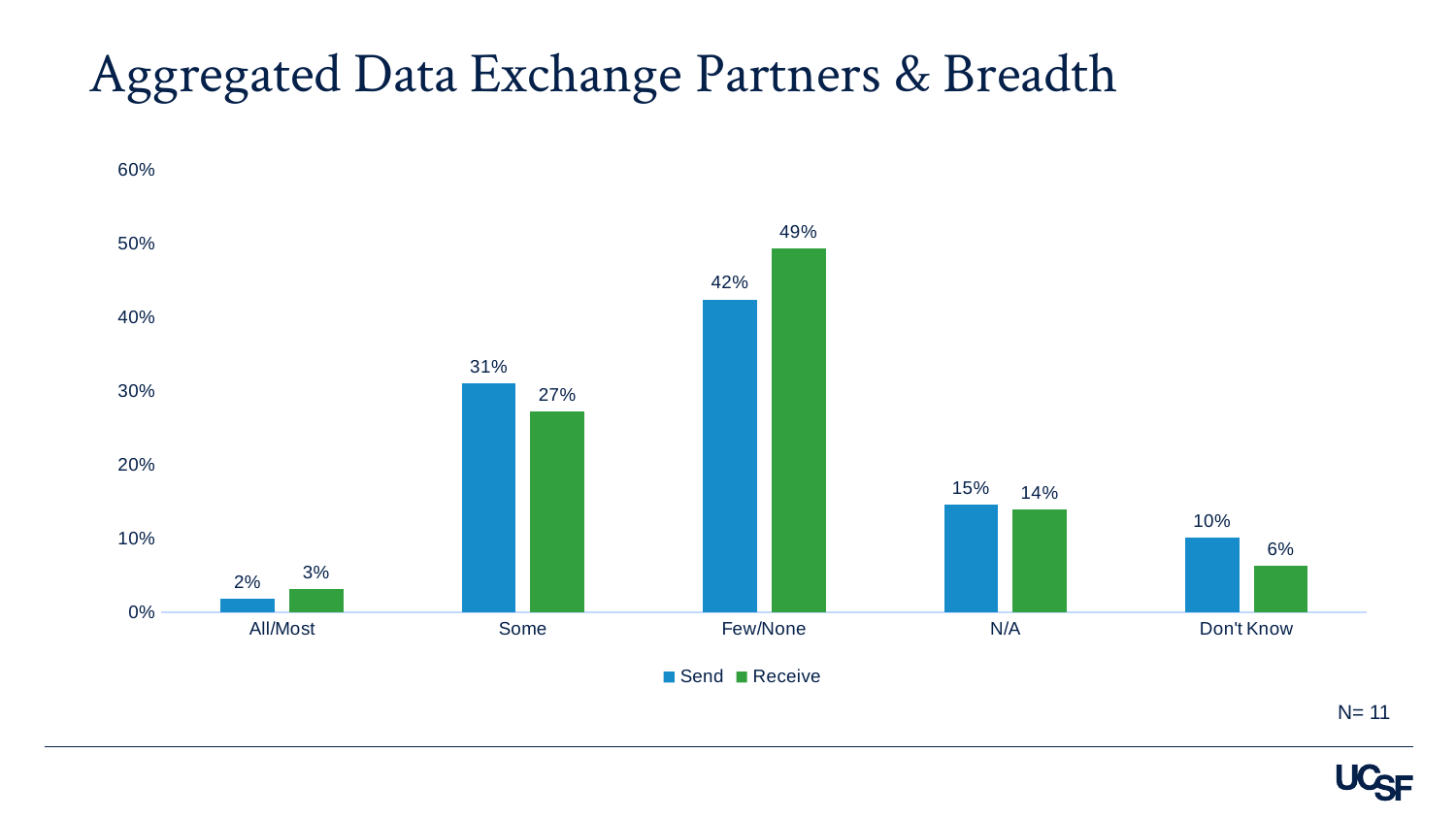

# Aggregated Data Exchange Partners & Breadth

### Chart

| Category | Send | Receive |
|---|---|---|
| All/Most | 0.0189873417721519 | 0.03164556962025317 |
| Some | 0.310126582278481 | 0.2721518987341772 |
| Few/None | 0.4240506329113924 | 0.4936708860759494 |
| N/A | 0.14556962025316456 | 0.13924050632911392 |
| Don't Know | 0.10126582278481013 | 0.06329113924050633 |
N= 11